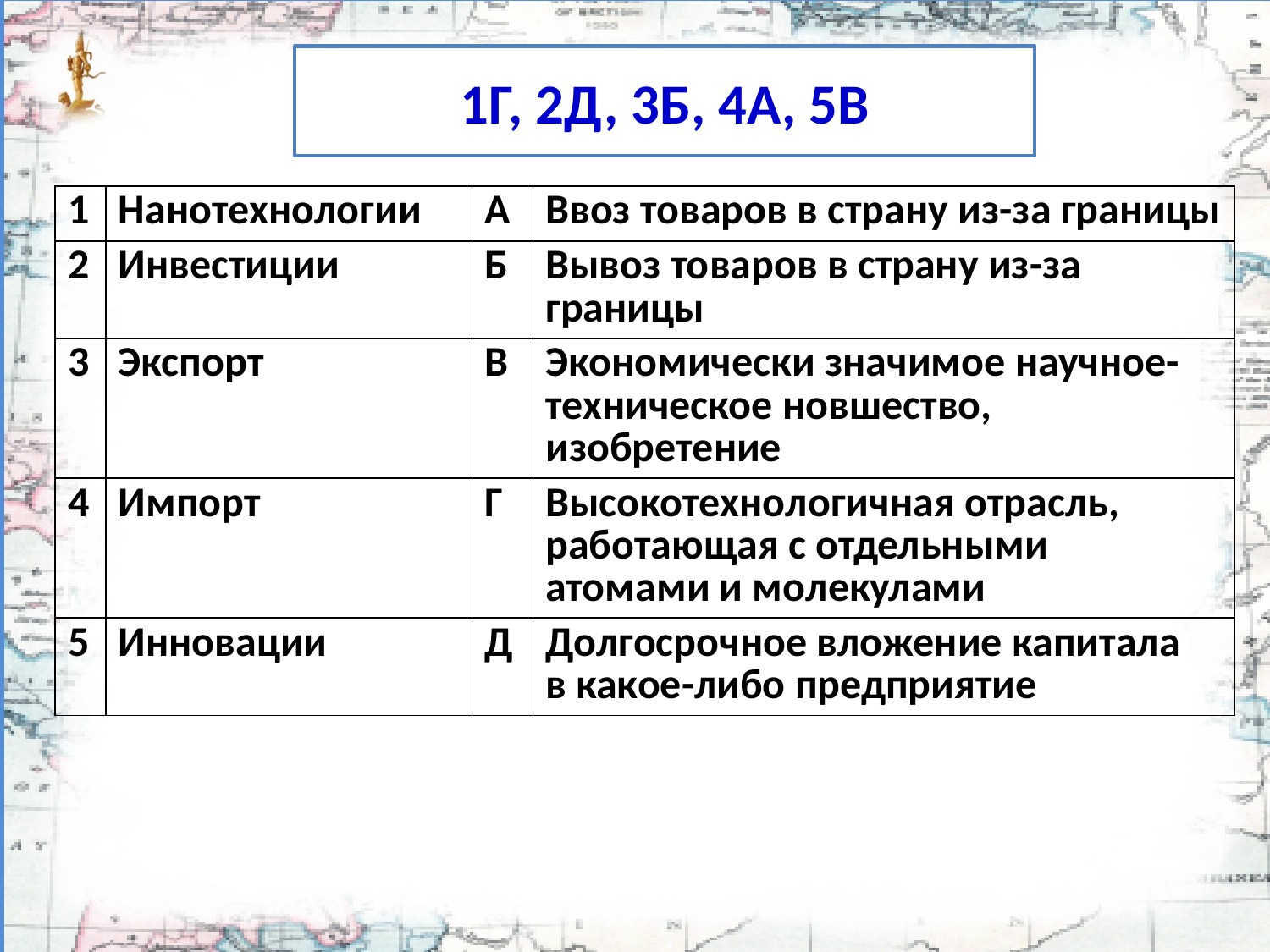

# «Термин-определение»
1Г, 2Д, 3Б, 4А, 5В
| 1 | Нанотехнологии | А | Ввоз товаров в страну из-за границы |
| --- | --- | --- | --- |
| 2 | Инвестиции | Б | Вывоз товаров в страну из-за границы |
| 3 | Экспорт | В | Экономически значимое научное-техническое новшество, изобретение |
| 4 | Импорт | Г | Высокотехнологичная отрасль, работающая с отдельными атомами и молекулами |
| 5 | Инновации | Д | Долгосрочное вложение капитала в какое-либо предприятие |